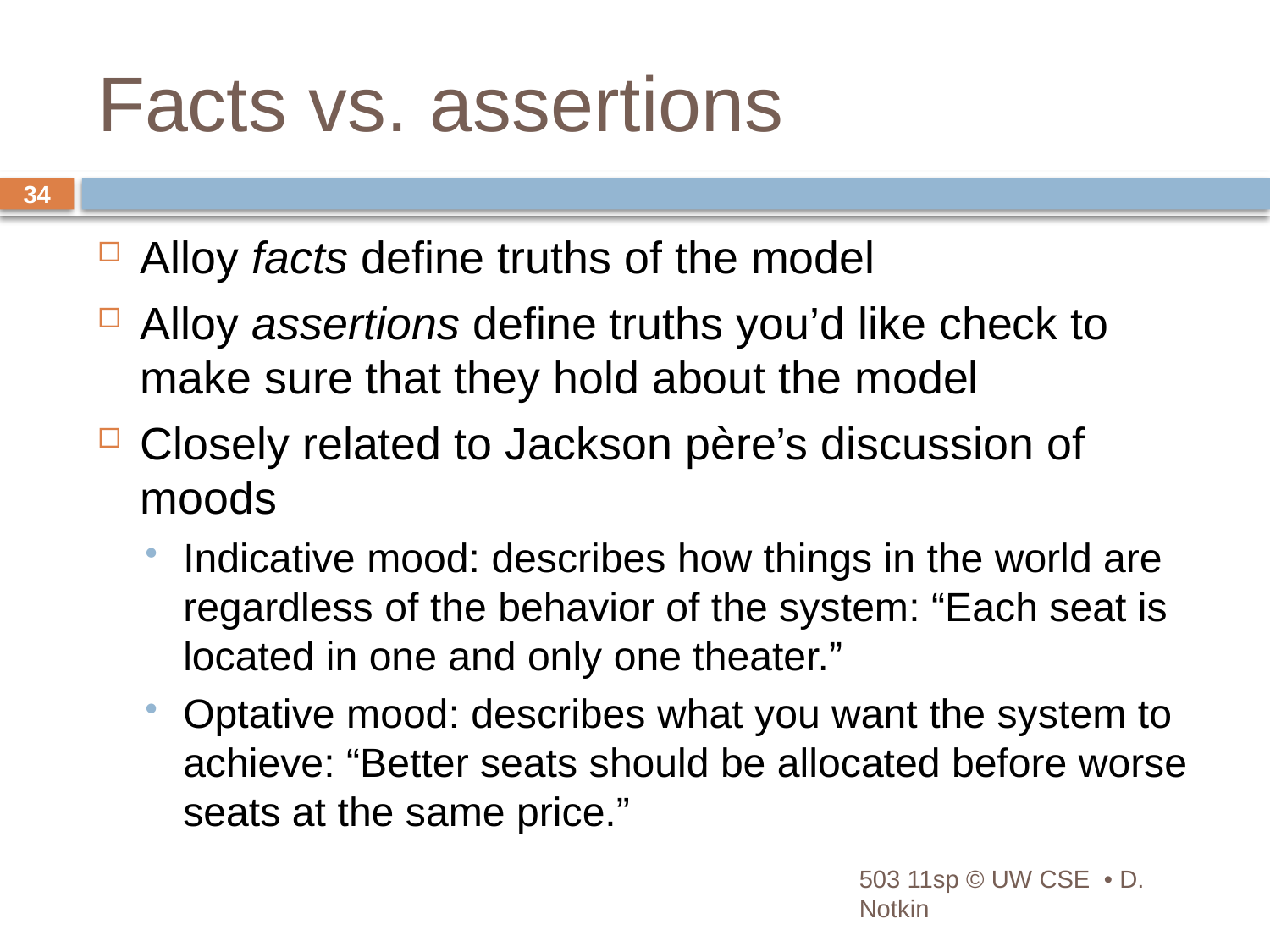

# Facts vs. assertions
34
Alloy facts define truths of the model
Alloy assertions define truths you’d like check to make sure that they hold about the model
Closely related to Jackson père’s discussion of moods
Indicative mood: describes how things in the world are regardless of the behavior of the system: “Each seat is located in one and only one theater.”
Optative mood: describes what you want the system to achieve: “Better seats should be allocated before worse seats at the same price.”

503 11sp © UW CSE  • D. Notkin